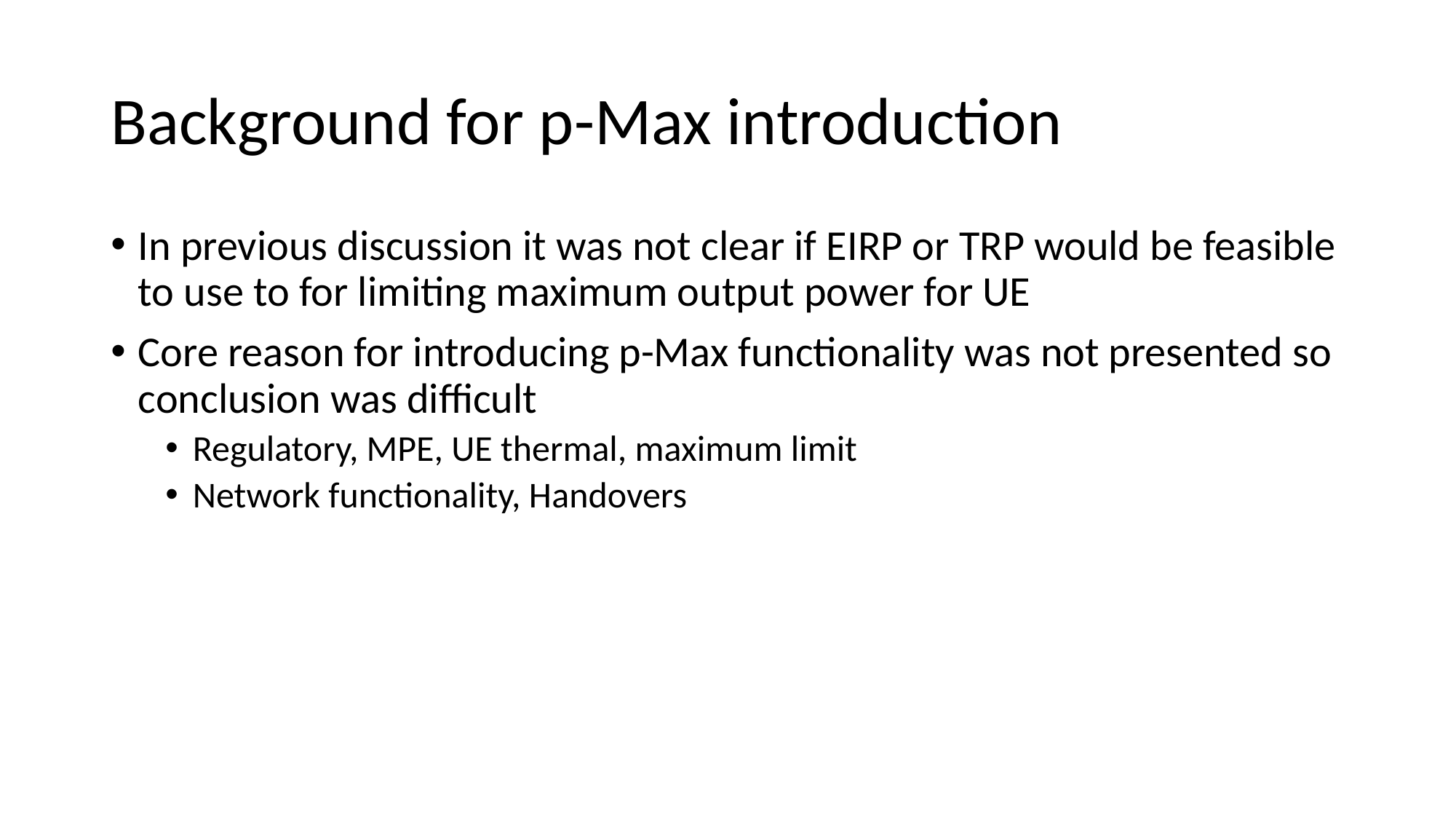

# Background for p-Max introduction
In previous discussion it was not clear if EIRP or TRP would be feasible to use to for limiting maximum output power for UE
Core reason for introducing p-Max functionality was not presented so conclusion was difficult
Regulatory, MPE, UE thermal, maximum limit
Network functionality, Handovers